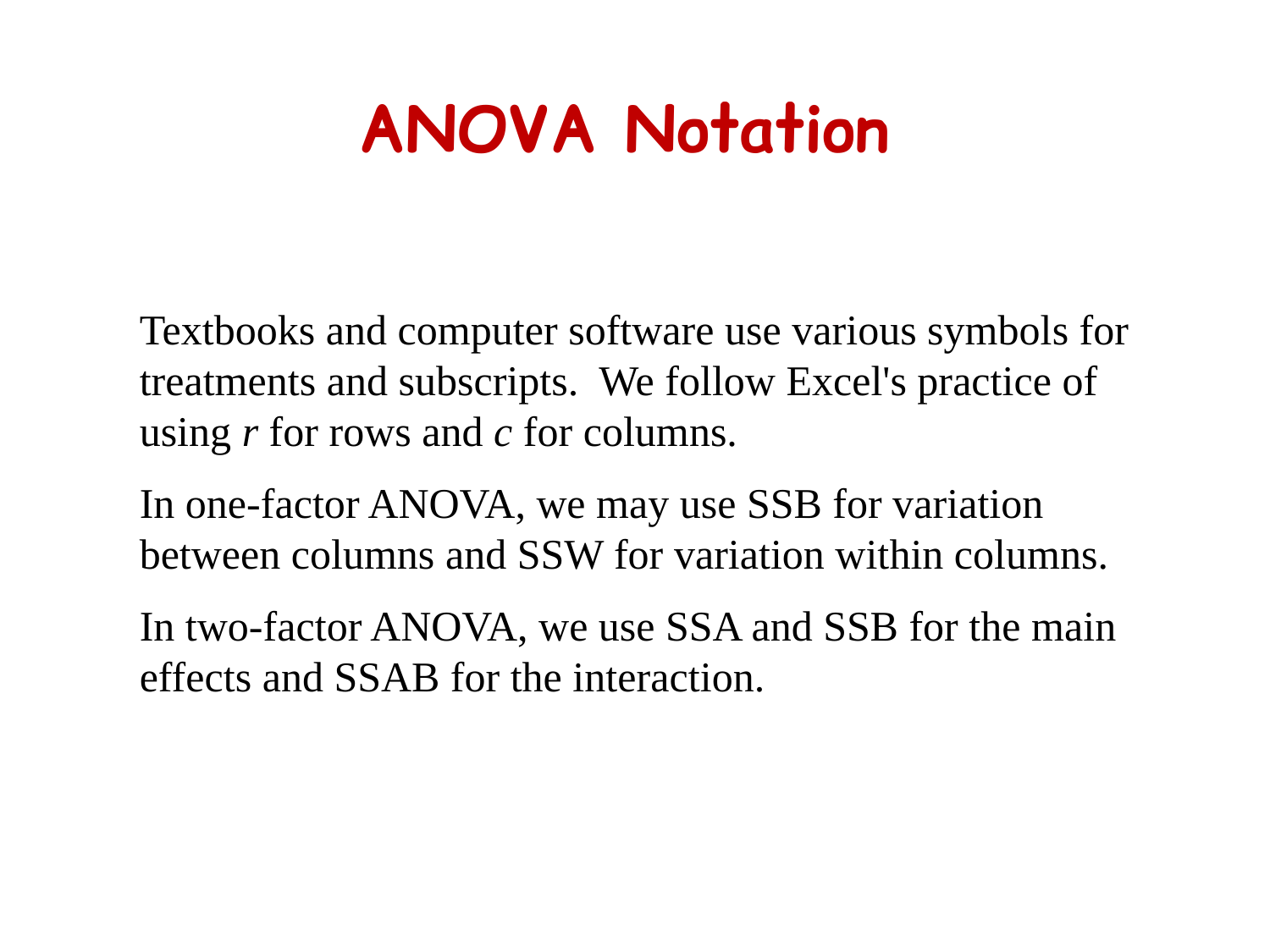

# ANOVA Notation
Textbooks and computer software use various symbols for treatments and subscripts.  We follow Excel's practice of using r for rows and c for columns.
In one-factor ANOVA, we may use SSB for variation between columns and SSW for variation within columns.
In two-factor ANOVA, we use SSA and SSB for the main effects and SSAB for the interaction.